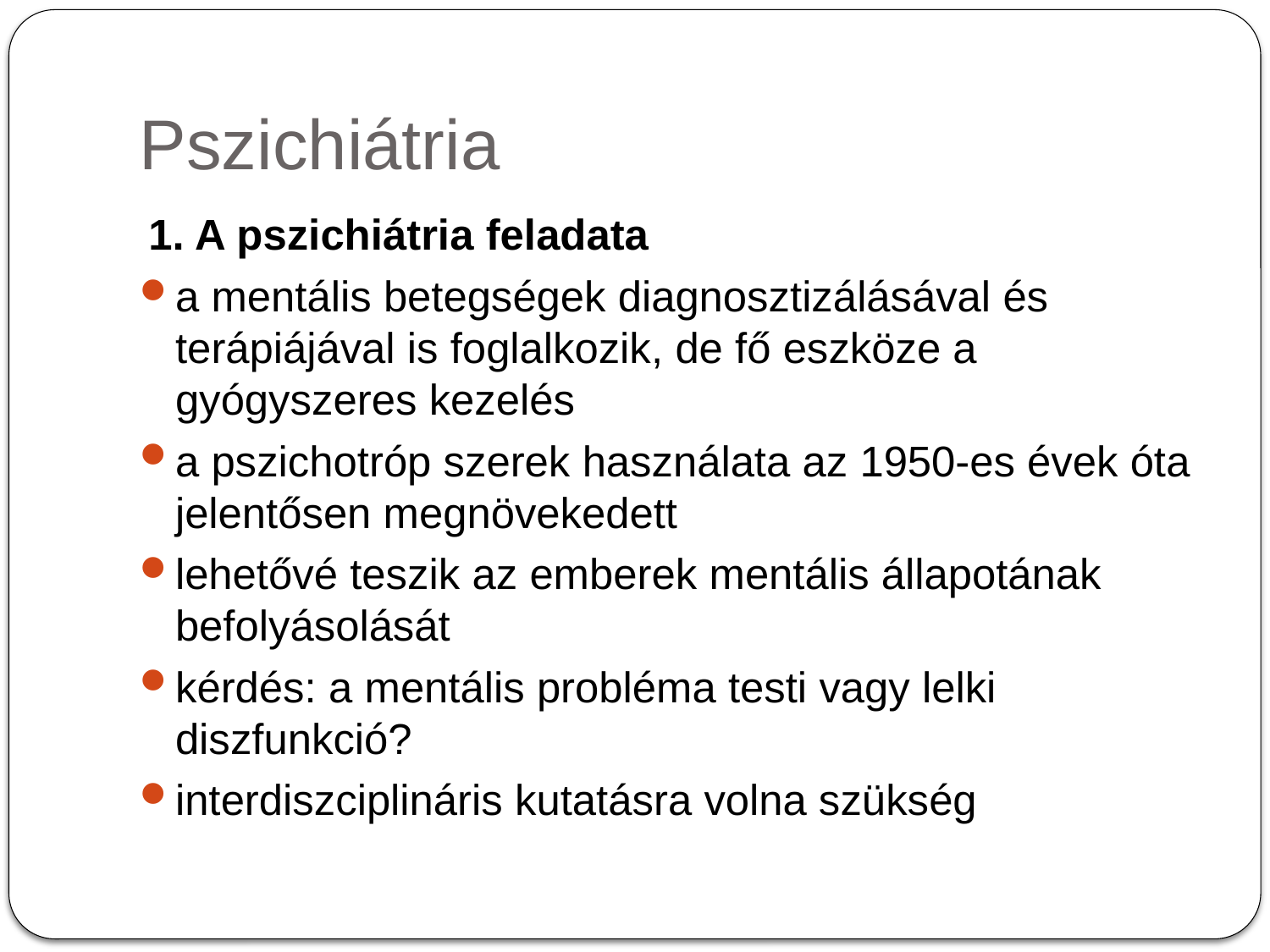

# Pszichiátria
1. A pszichiátria feladata
a mentális betegségek diagnosztizálásával és terápiájával is foglalkozik, de fő eszköze a gyógyszeres kezelés
a pszichotróp szerek használata az 1950-es évek óta jelentősen megnövekedett
lehetővé teszik az emberek mentális állapotának befolyásolását
kérdés: a mentális probléma testi vagy lelki diszfunkció?
interdiszciplináris kutatásra volna szükség